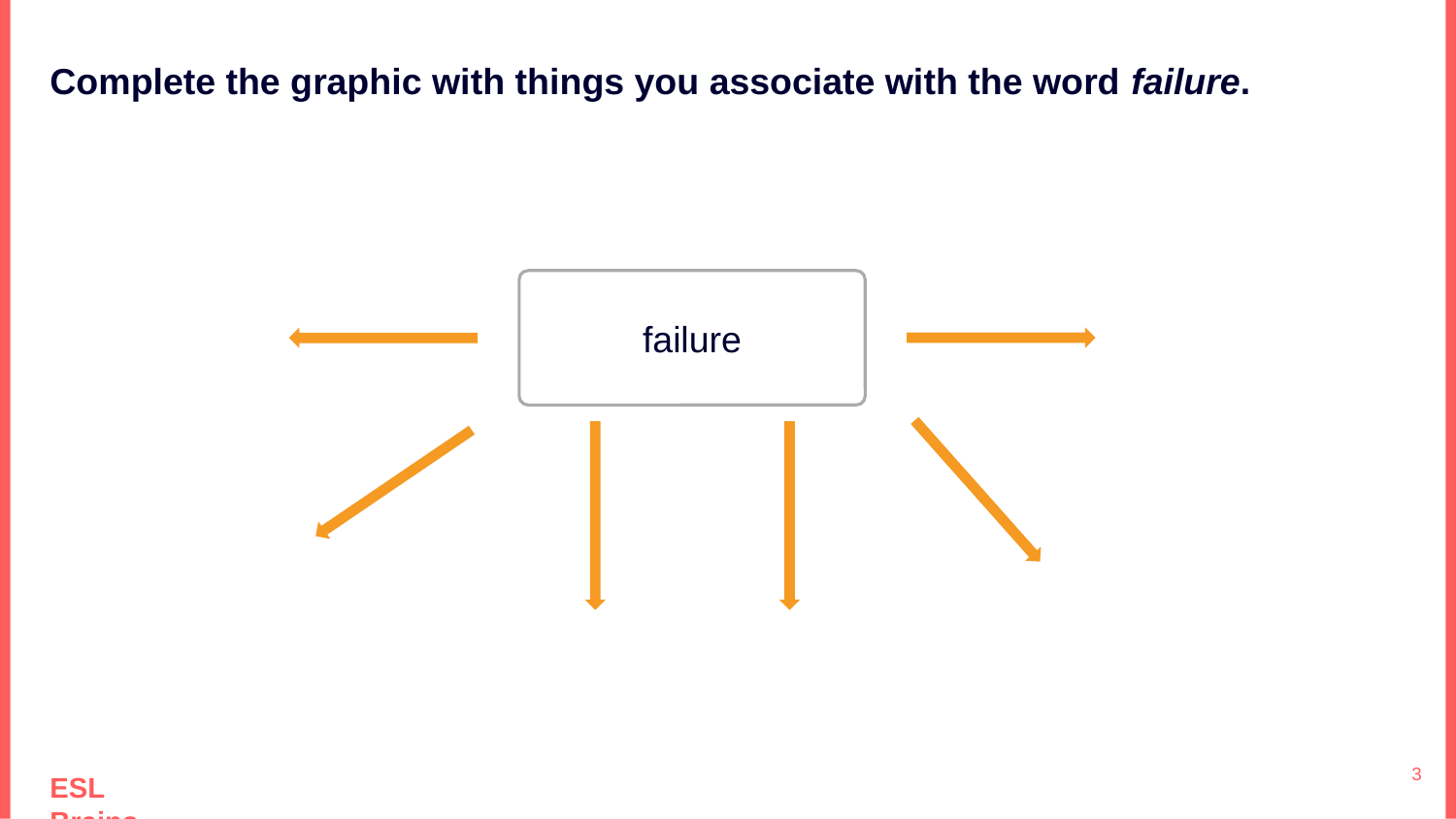

Complete the graphic with things you associate with the word failure.
failure

3